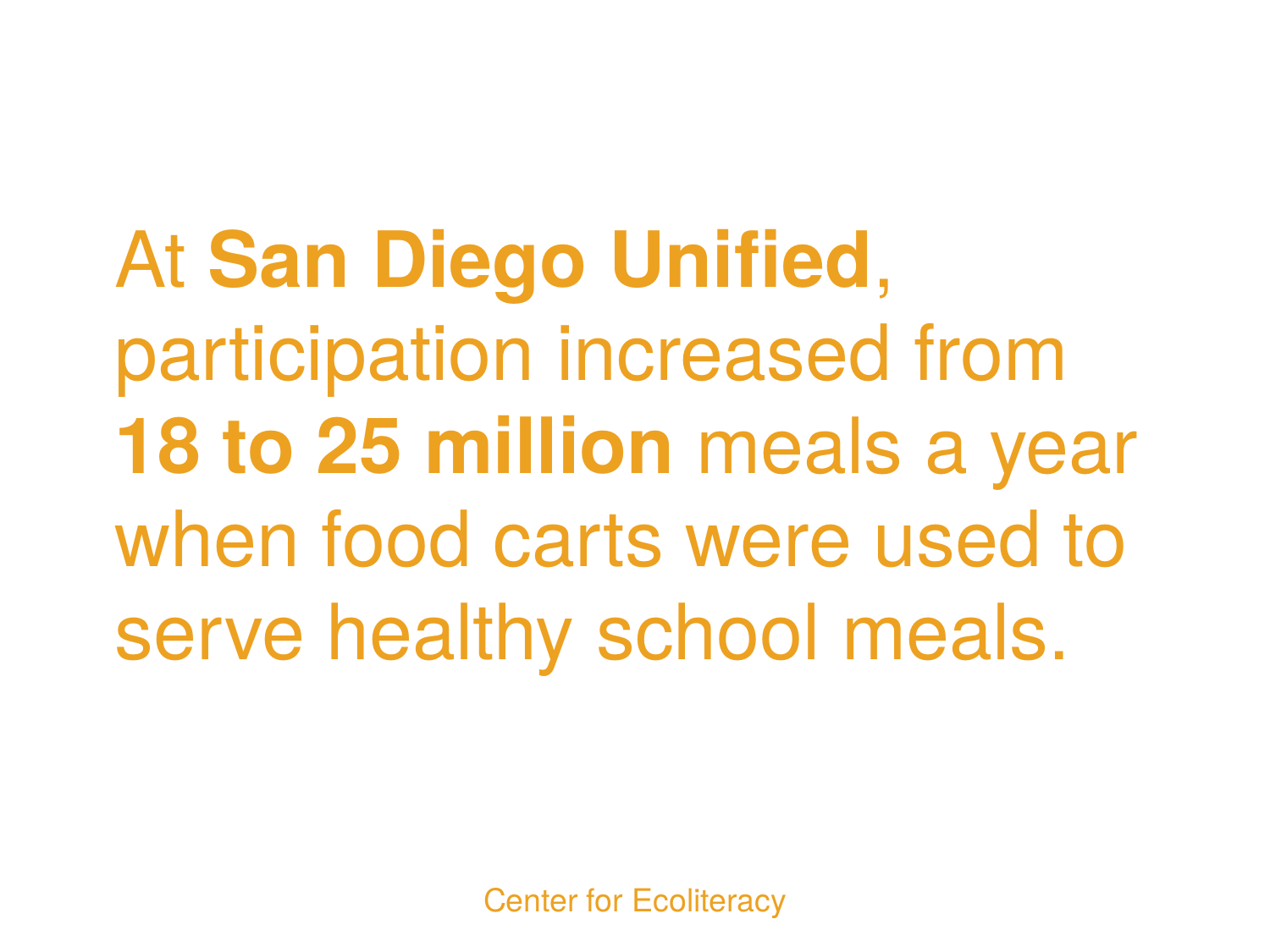

At San Diego Unified,
participation increased from
18 to 25 million meals a year when food carts were used to
serve healthy school meals.

Center for Ecoliteracy